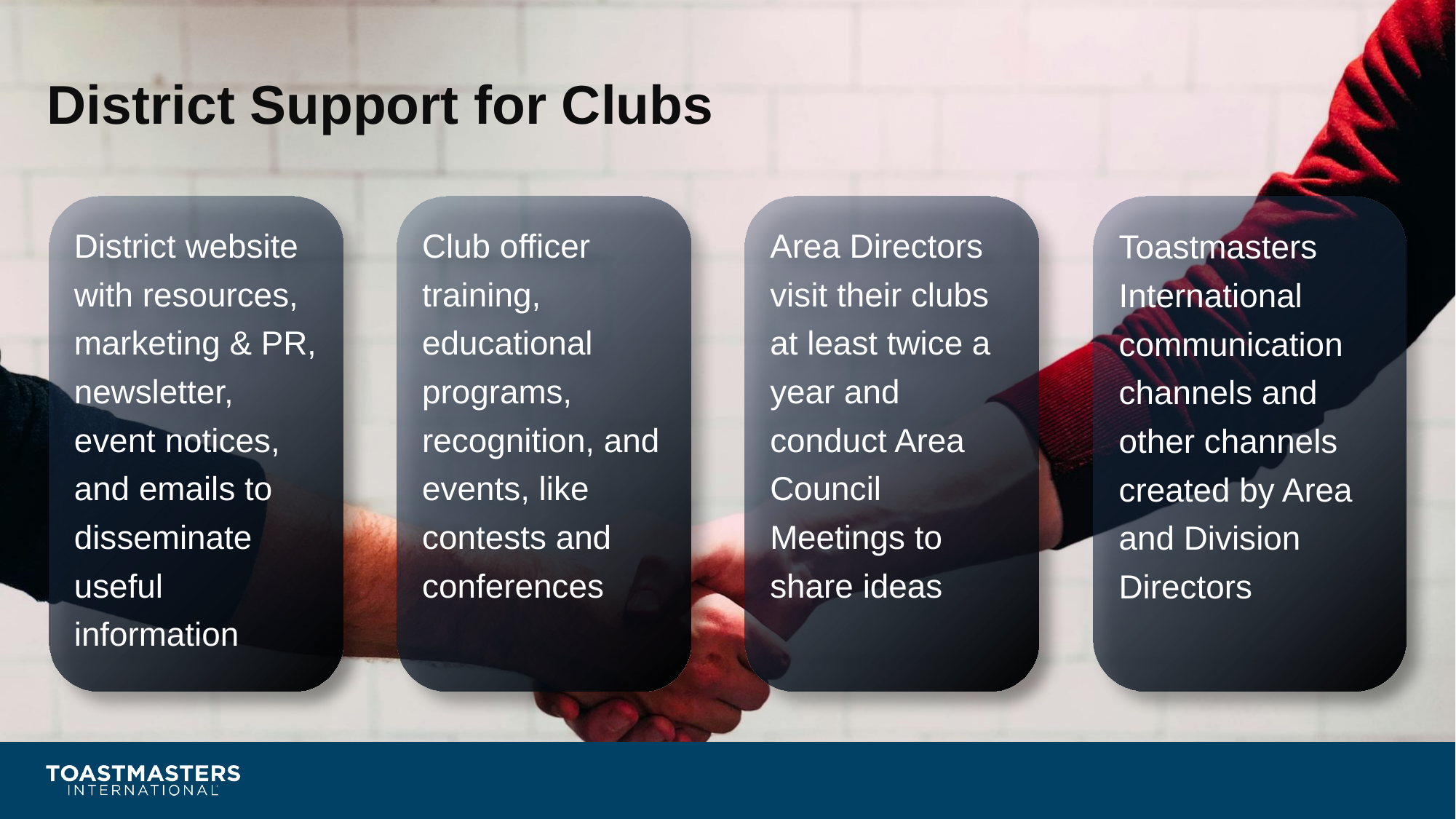

# District Support for Clubs
District website with resources, marketing & PR, newsletter, event notices, and emails to disseminate useful information
Club officer  training, educational programs, recognition, and events, like contests and conferences
Area Directors visit their clubs at least twice a year and conduct Area Council Meetings to share ideas
Toastmasters International communication channels and other channels created by Area and Division Directors